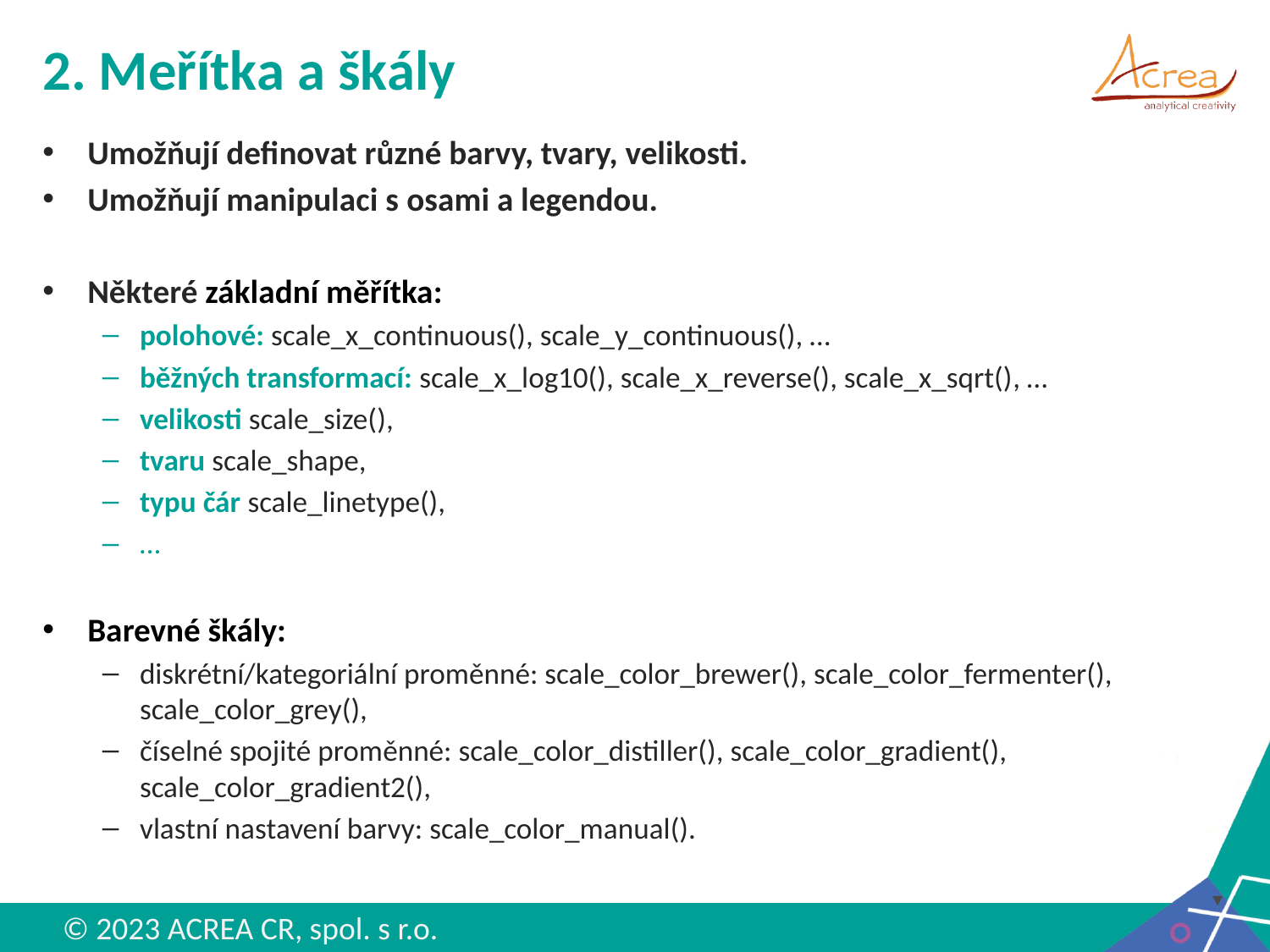

# 2. Meřítka a škály
Umožňují definovat různé barvy, tvary, velikosti.
Umožňují manipulaci s osami a legendou.

Některé základní měřítka:
polohové: scale_x_continuous(), scale_y_continuous(), …
běžných transformací: scale_x_log10(), scale_x_reverse(), scale_x_sqrt(), …
velikosti scale_size(),
tvaru scale_shape,
typu čár scale_linetype(),
…

Barevné škály:
diskrétní/kategoriální proměnné: scale_color_brewer(), scale_color_fermenter(), scale_color_grey(),
číselné spojité proměnné: scale_color_distiller(), scale_color_gradient(), scale_color_gradient2(),
vlastní nastavení barvy: scale_color_manual().